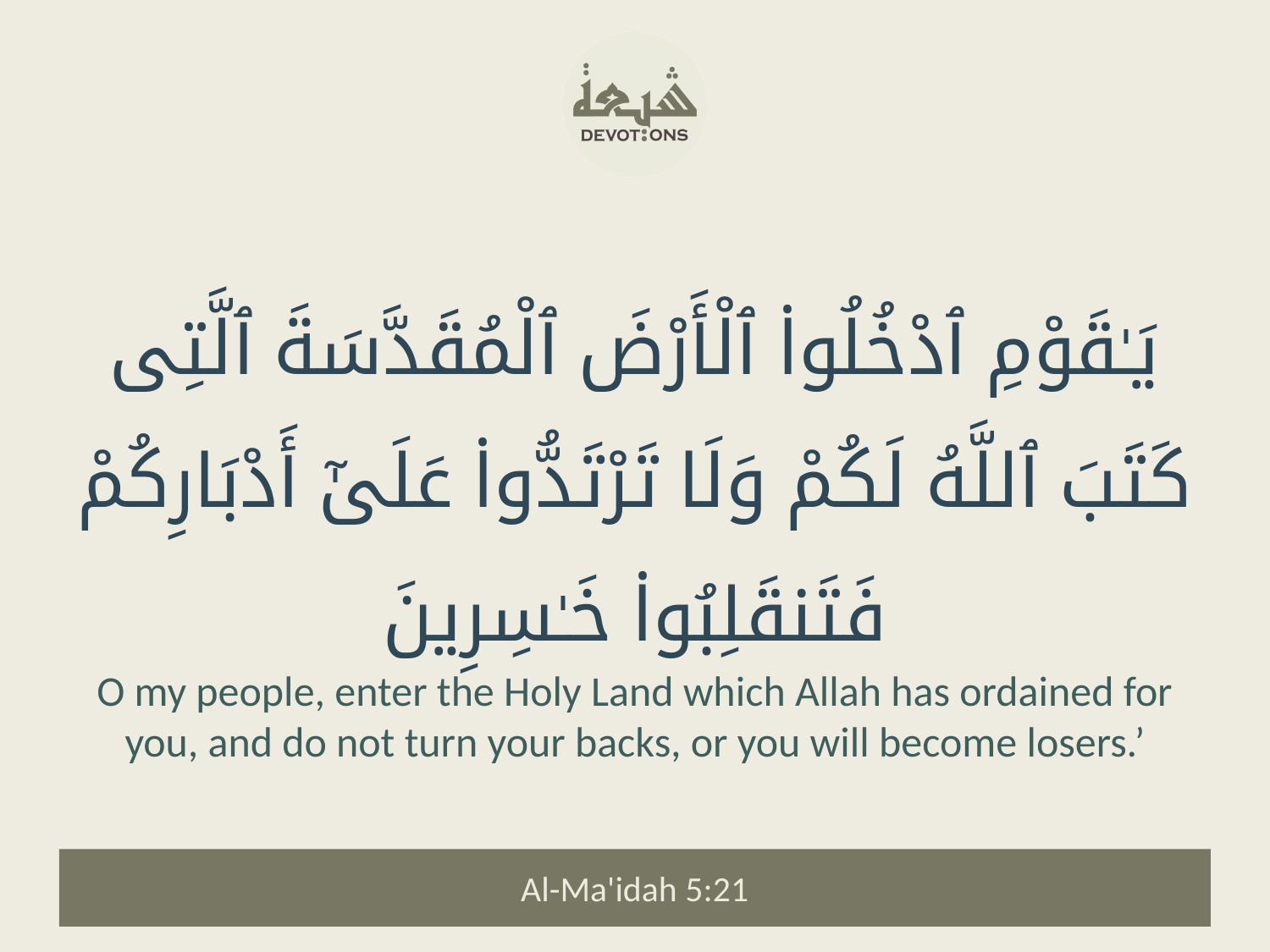

يَـٰقَوْمِ ٱدْخُلُوا۟ ٱلْأَرْضَ ٱلْمُقَدَّسَةَ ٱلَّتِى كَتَبَ ٱللَّهُ لَكُمْ وَلَا تَرْتَدُّوا۟ عَلَىٰٓ أَدْبَارِكُمْ فَتَنقَلِبُوا۟ خَـٰسِرِينَ
O my people, enter the Holy Land which Allah has ordained for you, and do not turn your backs, or you will become losers.’
Al-Ma'idah 5:21